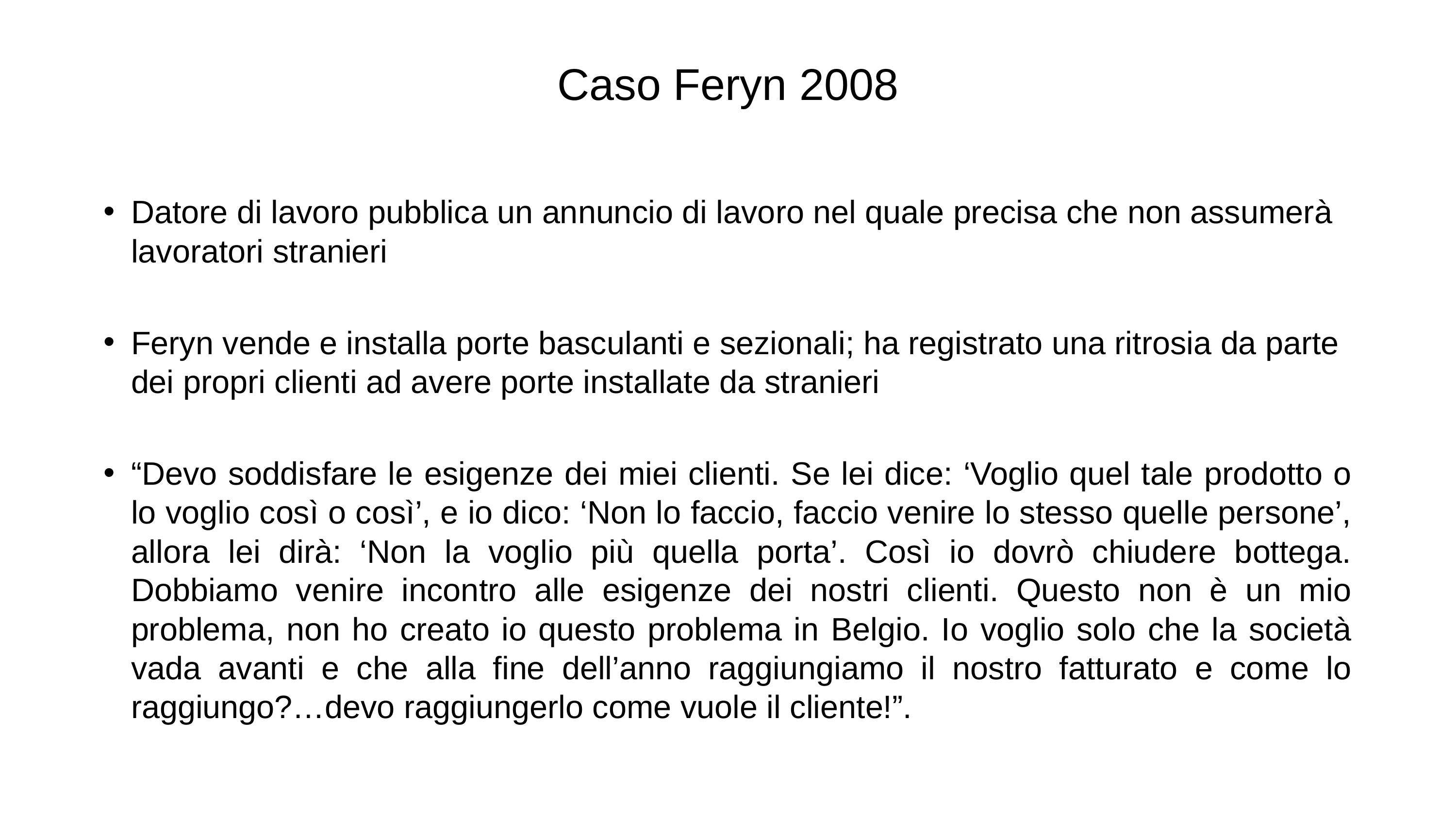

# Caso Feryn 2008

Datore di lavoro pubblica un annuncio di lavoro nel quale precisa che non assumerà lavoratori stranieri

Feryn vende e installa porte basculanti e sezionali; ha registrato una ritrosia da parte dei propri clienti ad avere porte installate da stranieri

“Devo soddisfare le esigenze dei miei clienti. Se lei dice: ‘Voglio quel tale prodotto o lo voglio così o così’, e io dico: ‘Non lo faccio, faccio venire lo stesso quelle persone’, allora lei dirà: ‘Non la voglio più quella porta’. Così io dovrò chiudere bottega. Dobbiamo venire incontro alle esigenze dei nostri clienti. Questo non è un mio problema, non ho creato io questo problema in Belgio. Io voglio solo che la società vada avanti e che alla fine dell’anno raggiungiamo il nostro fatturato e come lo raggiungo?…devo raggiungerlo come vuole il cliente!”.